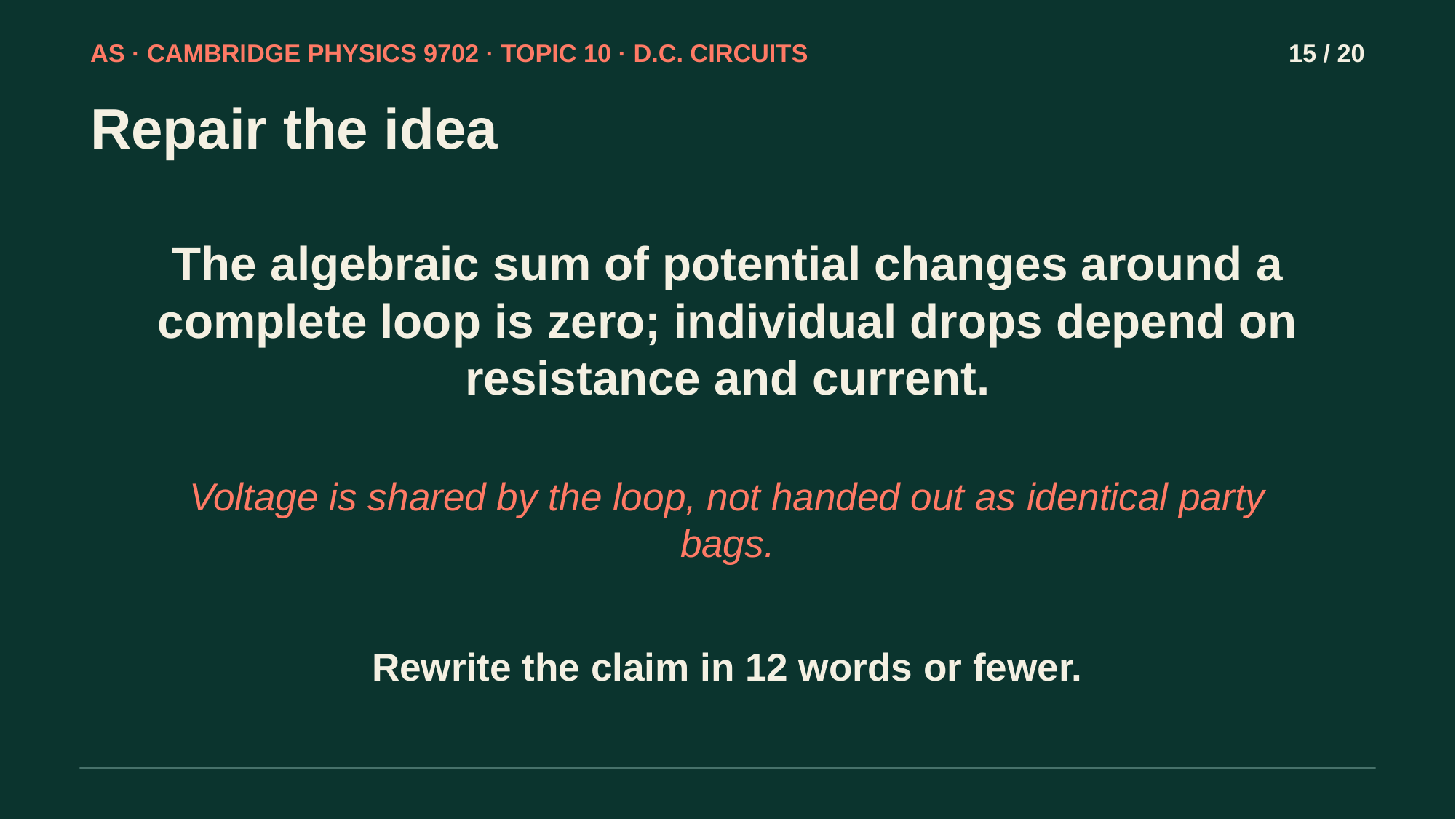

AS · CAMBRIDGE PHYSICS 9702 · TOPIC 10 · D.C. CIRCUITS
15 / 20
Repair the idea
The algebraic sum of potential changes around a complete loop is zero; individual drops depend on resistance and current.
Voltage is shared by the loop, not handed out as identical party bags.
Rewrite the claim in 12 words or fewer.